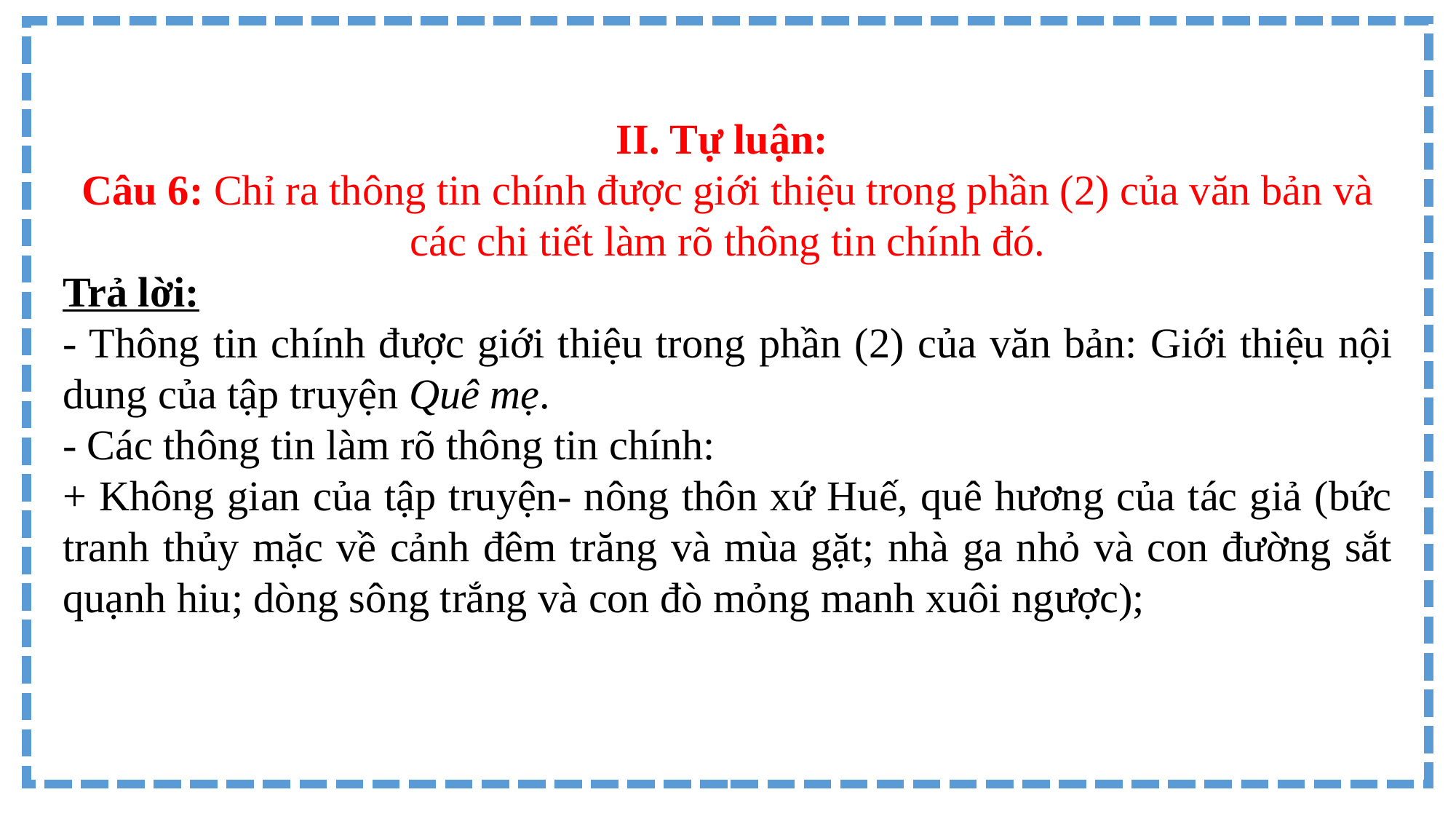

II. Tự luận:
Câu 6: Chỉ ra thông tin chính được giới thiệu trong phần (2) của văn bản và các chi tiết làm rõ thông tin chính đó.
Trả lời:
- Thông tin chính được giới thiệu trong phần (2) của văn bản: Giới thiệu nội dung của tập truyện Quê mẹ.
- Các thông tin làm rõ thông tin chính:
+ Không gian của tập truyện- nông thôn xứ Huế, quê hương của tác giả (bức tranh thủy mặc về cảnh đêm trăng và mùa gặt; nhà ga nhỏ và con đường sắt quạnh hiu; dòng sông trắng và con đò mỏng manh xuôi ngược);